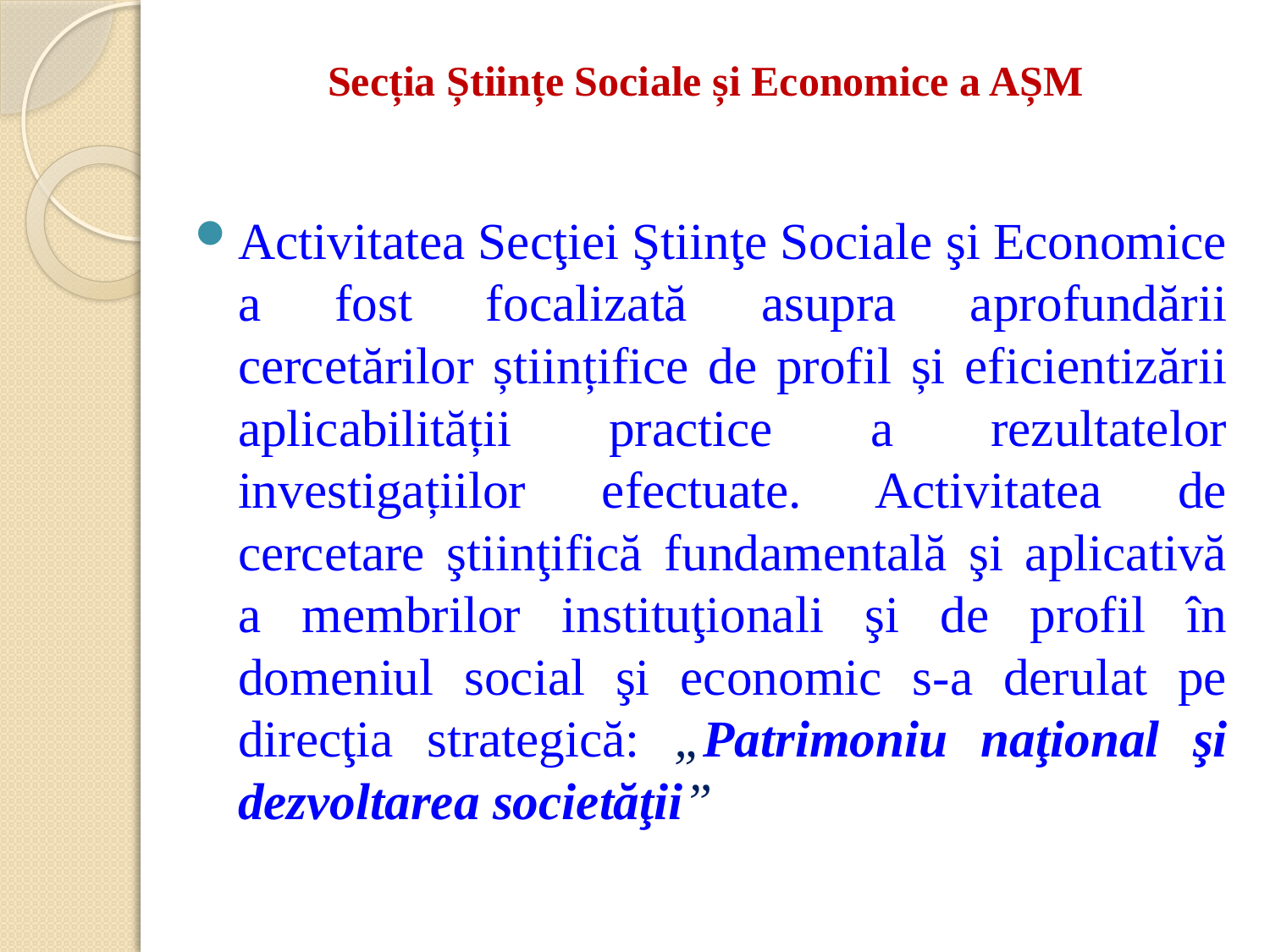

# Secția Științe Sociale și Economice a AȘM
Activitatea Secţiei Ştiinţe Sociale şi Economice a fost focalizată asupra aprofundării cercetărilor științifice de profil și eficientizării aplicabilității practice a rezultatelor investigațiilor efectuate. Activitatea de cercetare ştiinţifică fundamentală şi aplicativă a membrilor instituţionali şi de profil în domeniul social şi economic s-a derulat pe direcţia strategică: „Patrimoniu naţional şi dezvoltarea societăţii”